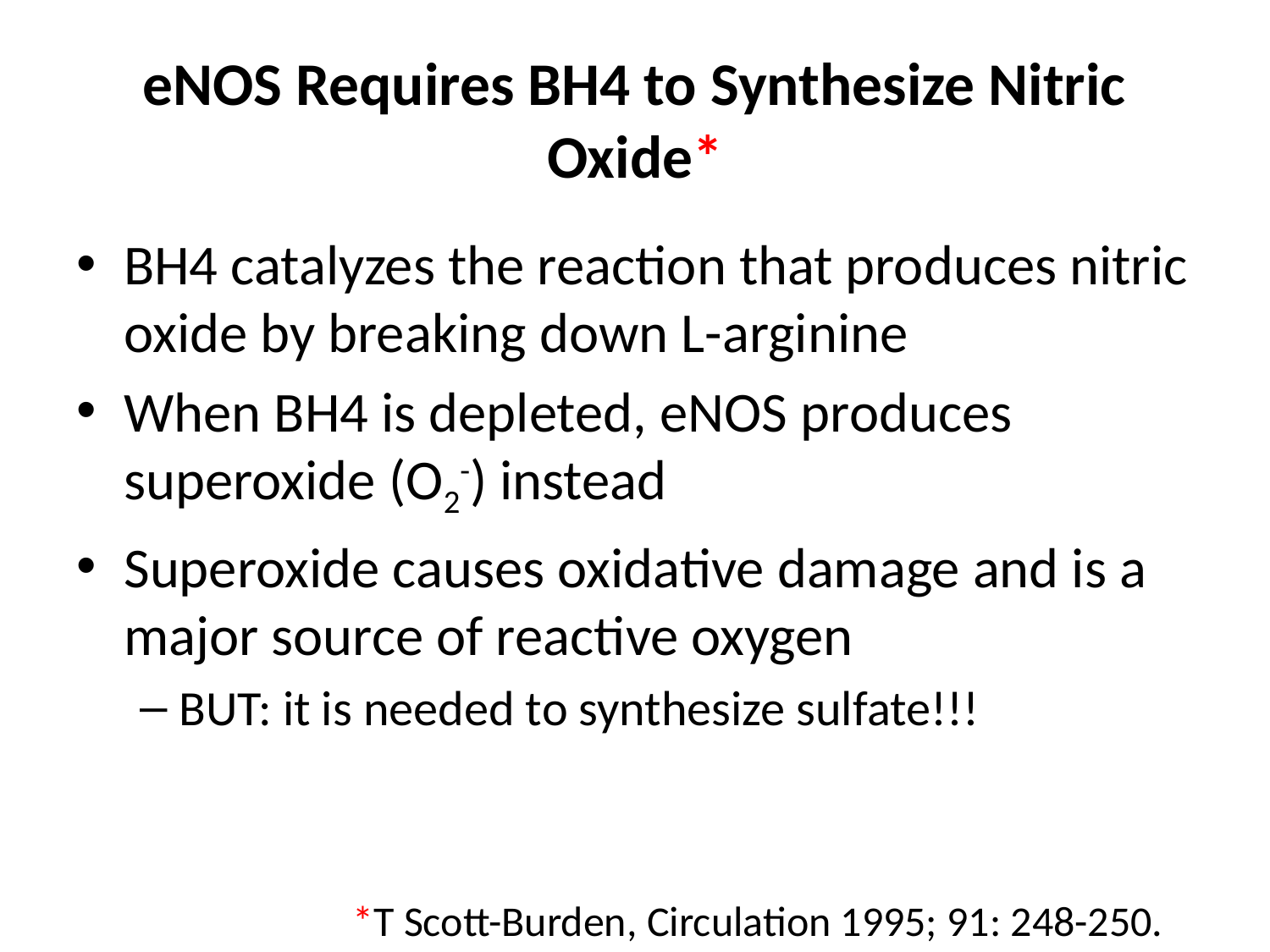

# eNOS Requires BH4 to Synthesize Nitric Oxide*
BH4 catalyzes the reaction that produces nitric oxide by breaking down L-arginine
When BH4 is depleted, eNOS produces superoxide (O2-) instead
Superoxide causes oxidative damage and is a major source of reactive oxygen
BUT: it is needed to synthesize sulfate!!!
*T Scott-Burden, Circulation 1995; 91: 248-250.